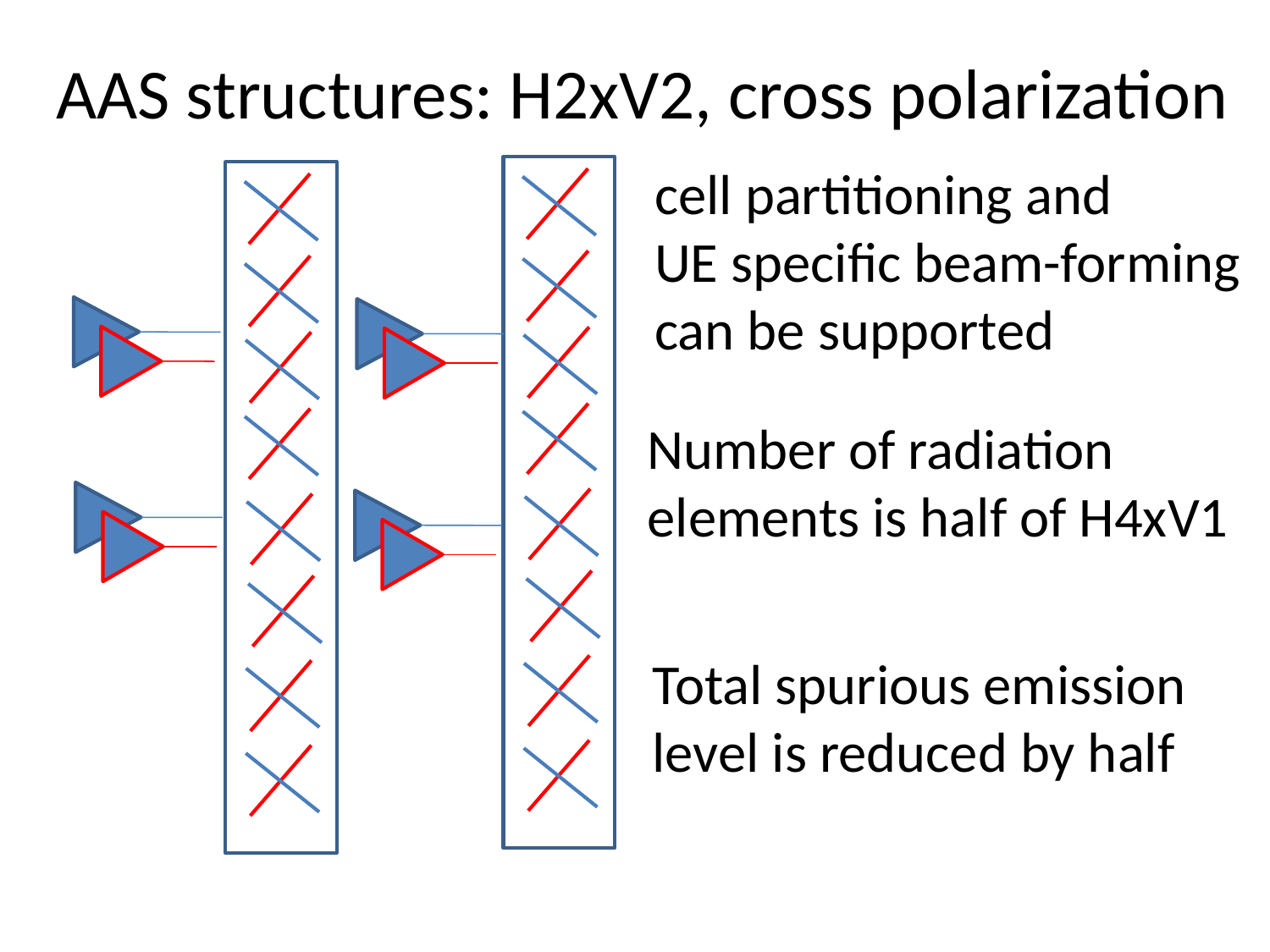

# AAS structures: H2xV2, cross polarization
cell partitioning and
UE specific beam-forming
can be supported

Number of radiation
elements is half of H4xV1

Total spurious emission
level is reduced by half